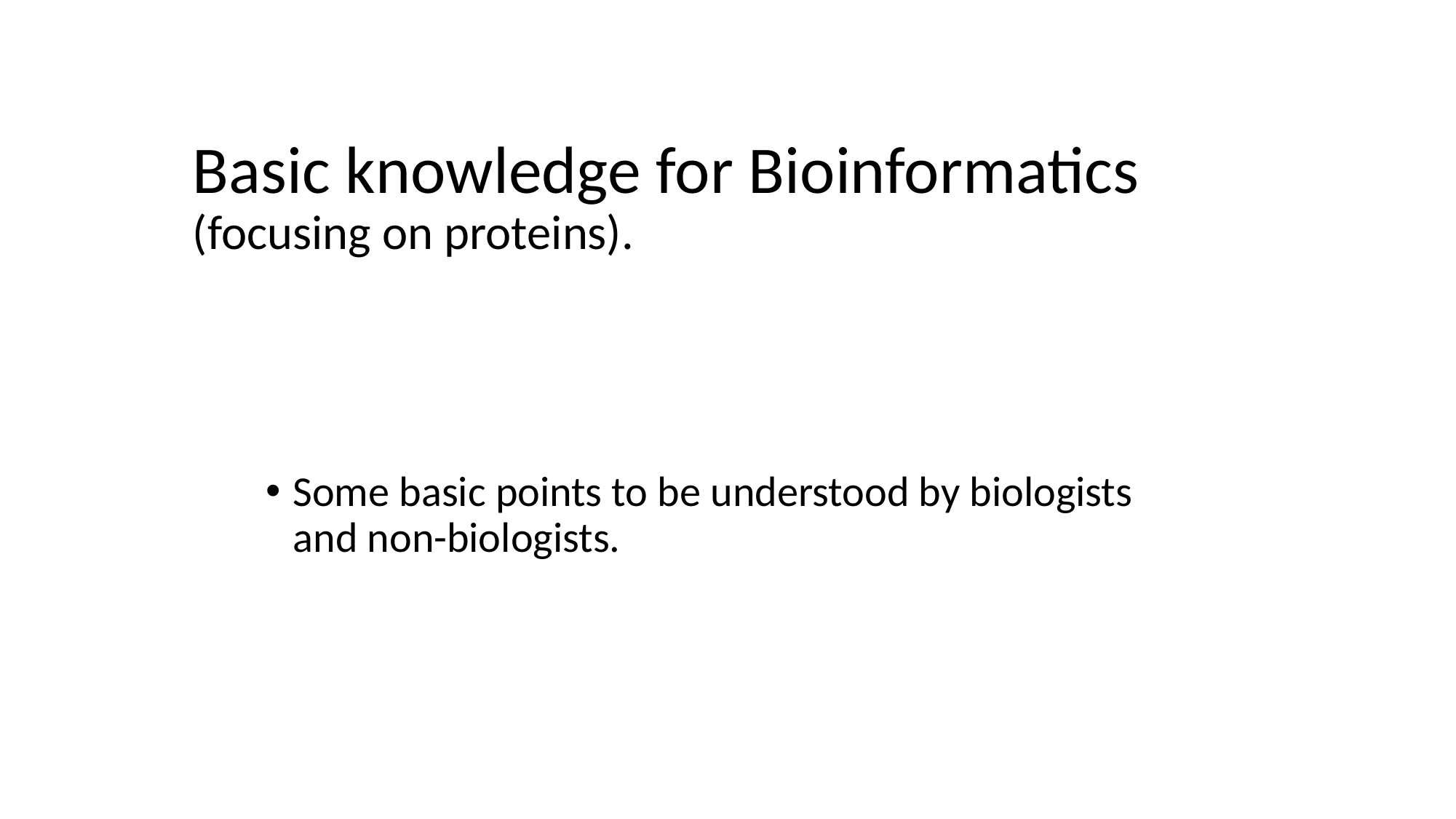

# Basic knowledge for Bioinformatics (focusing on proteins).
Some basic points to be understood by biologists and non-biologists.